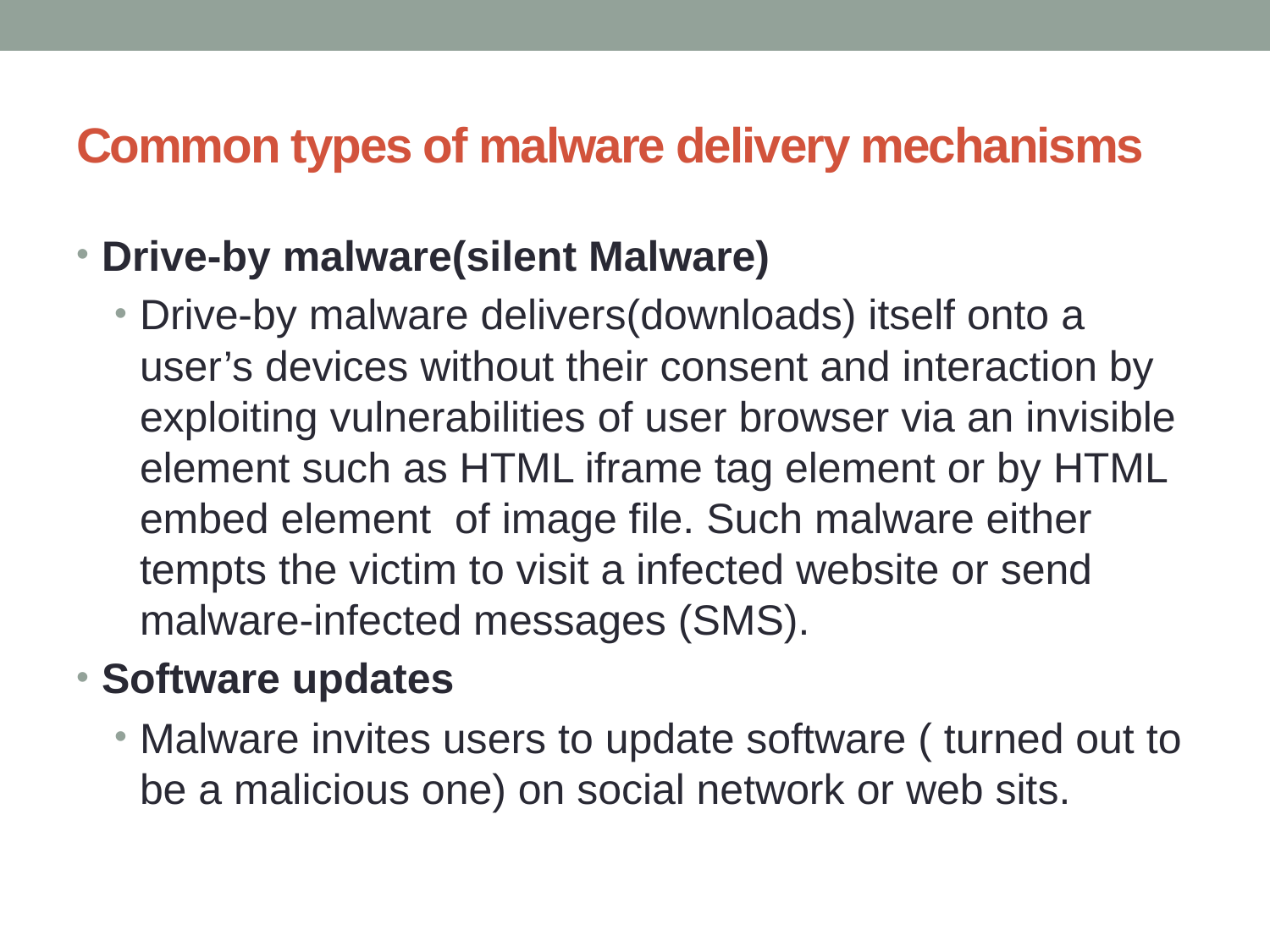

# Common types of malware delivery mechanisms
Drive-by malware(silent Malware)
Drive-by malware delivers(downloads) itself onto a user’s devices without their consent and interaction by exploiting vulnerabilities of user browser via an invisible element such as HTML iframe tag element or by HTML embed element  of image file. Such malware either tempts the victim to visit a infected website or send malware-infected messages (SMS).
Software updates
Malware invites users to update software ( turned out to be a malicious one) on social network or web sits.